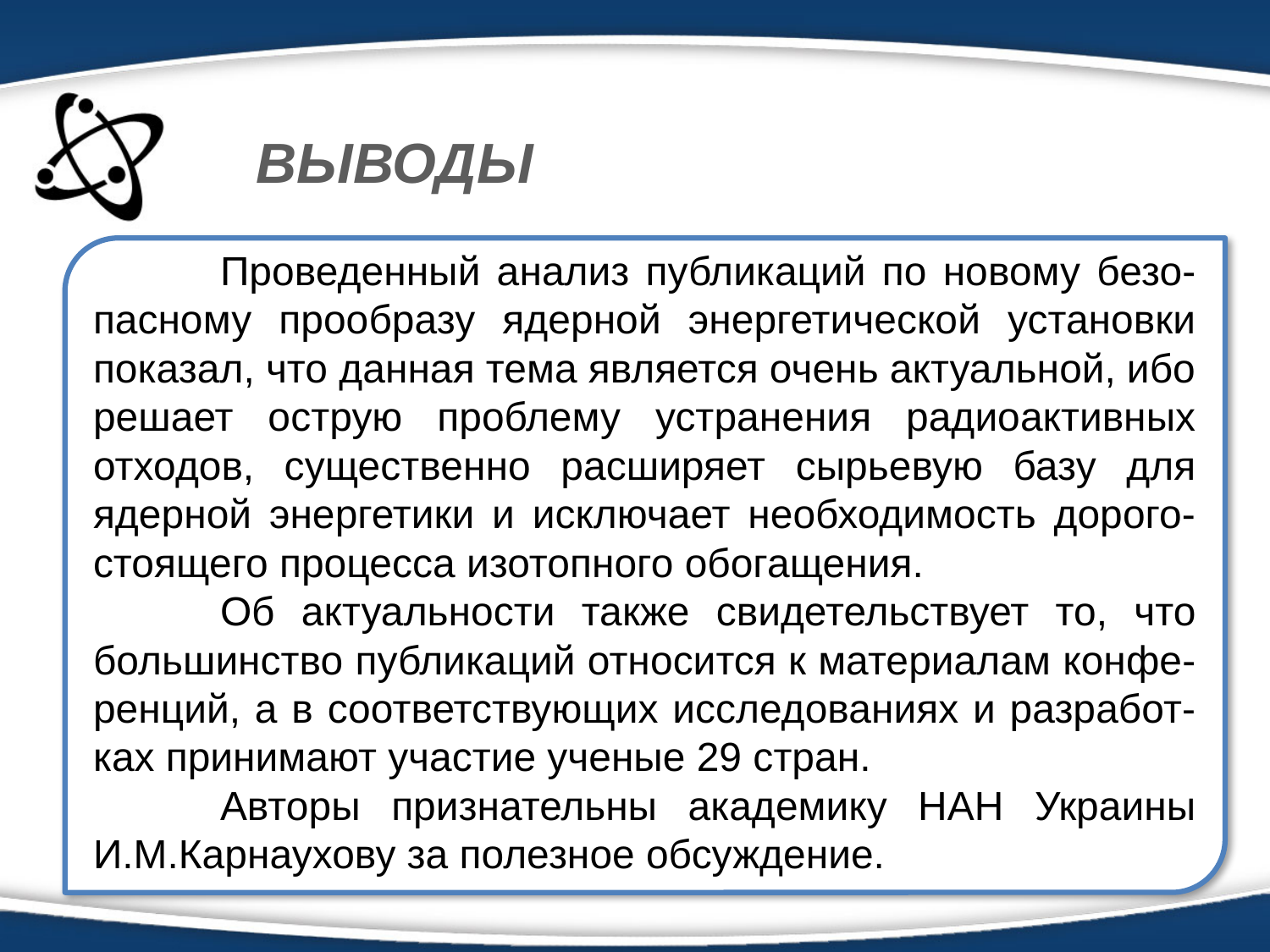

ВЫВОДЫ

	Проведенный анализ публикаций по новому безо-пасному прообразу ядерной энергетической установки показал, что данная тема является очень актуальной, ибо решает острую проблему устранения радиоактивных отходов, существенно расширяет сырьевую базу для ядерной энергетики и исключает необходимость дорого-стоящего процесса изотопного обогащения.
	Об актуальности также свидетельствует то, что большинство публикаций относится к материалам конфе-ренций, а в соответствующих исследованиях и разработ-ках принимают участие ученые 29 стран.
	Авторы признательны академику НАН Украины И.М.Карнаухову за полезное обсуждение.